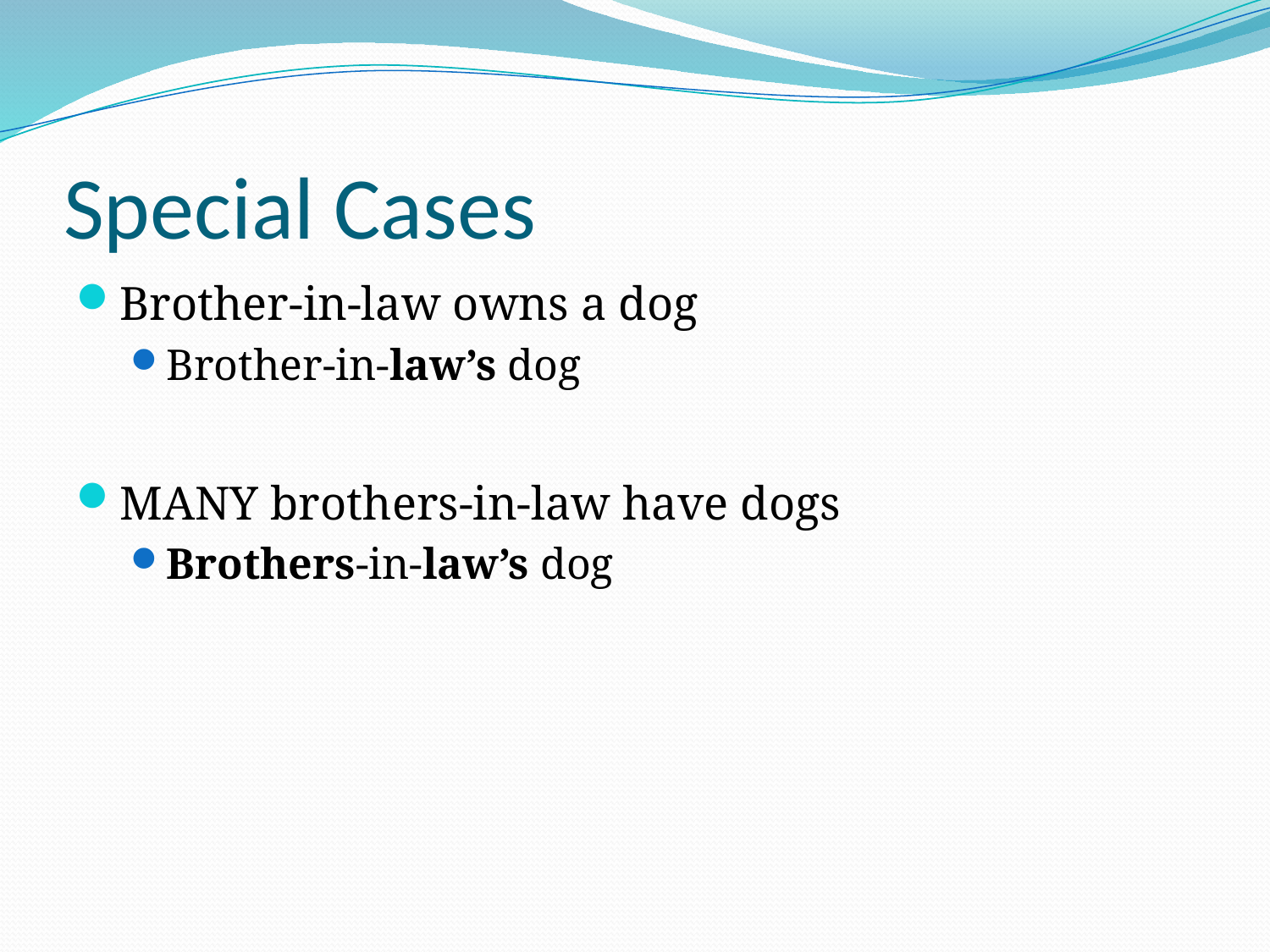

# Special Cases
Brother-in-law owns a dog
Brother-in-law’s dog

MANY brothers-in-law have dogs
Brothers-in-law’s dog